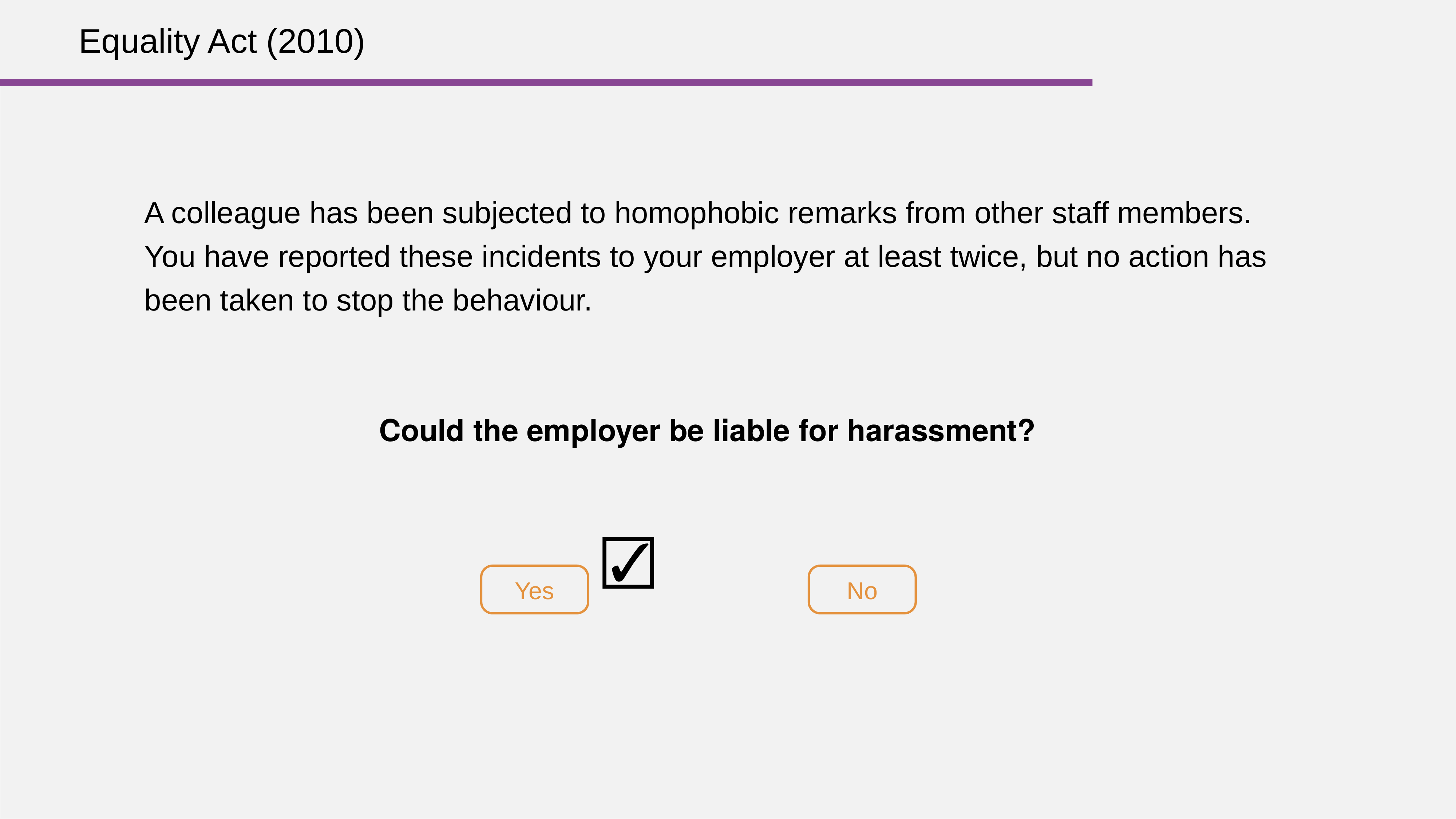

Equality Act (2010)
A colleague has been subjected to homophobic remarks from other staff members.
You have reported these incidents to your employer at least twice, but no action has been taken to stop the behaviour.

Could the employer be liable for harassment?
☑️
Yes
No